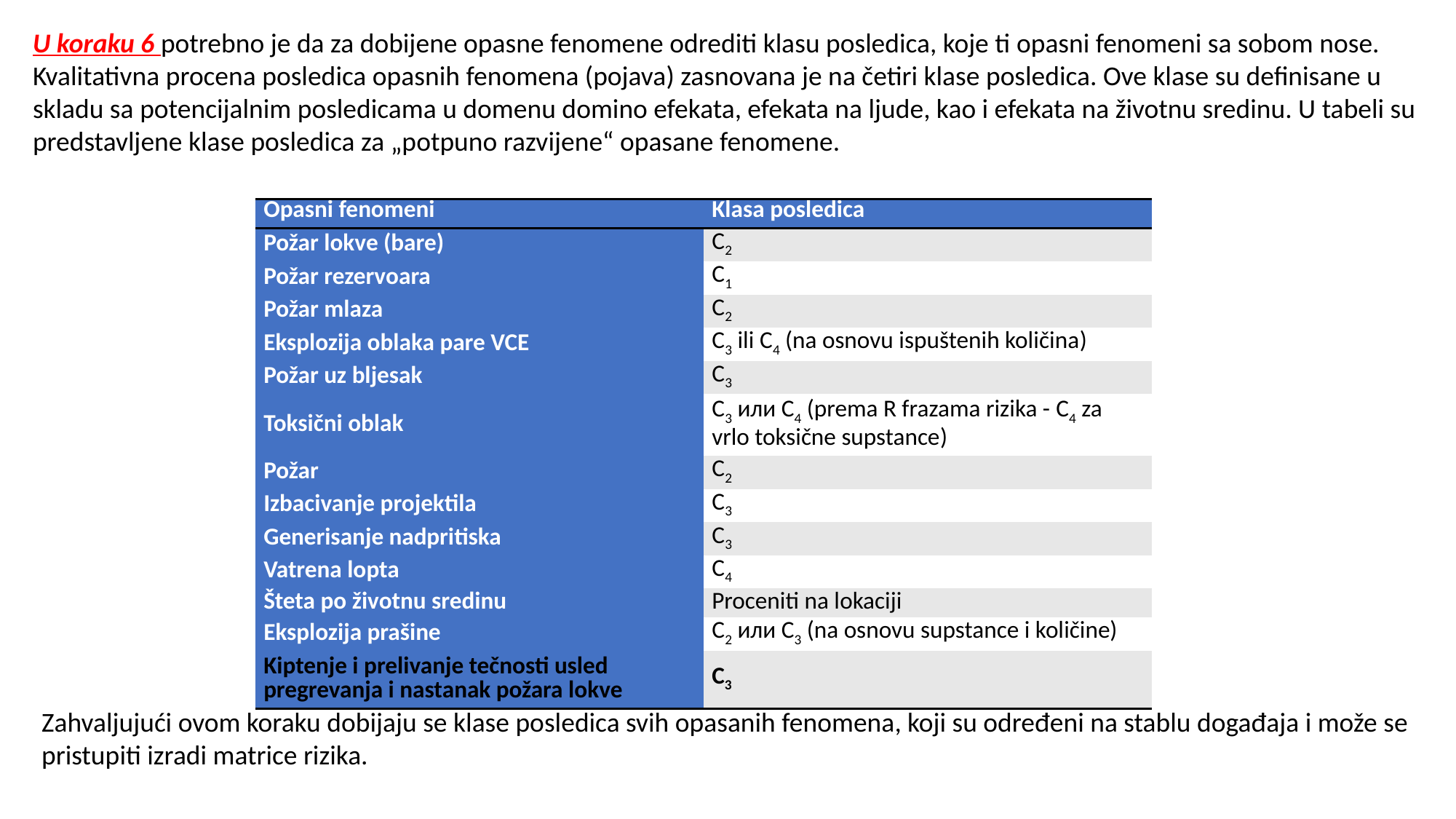

U koraku 6 potrebno je da za dobijene opasne fenomene odrediti klasu posledica, koje ti opasni fenomeni sa sobom nose. Kvalitativna procena posledica opasnih fenomena (pojava) zasnovana je na četiri klase posledica. Ove klase su definisane u skladu sa potencijalnim posledicama u domenu domino efekata, efekata na ljude, kao i efekata na životnu sredinu. U tabeli su predstavljene klase posledica za „potpuno razvijene“ opasane fenomene.
| Opasni fenomeni | Klasa posledica |
| --- | --- |
| Požar lokve (bare) | C2 |
| Požar rezervoara | C1 |
| Požar mlaza | C2 |
| Eksplozija oblaka pare VCE | C3 ili C4 (na osnovu ispuštenih količina) |
| Požar uz bljesak | C3 |
| Toksični oblak | C3 или C4 (prema R frazama rizika - C4 za vrlo toksične supstance) |
| Požar | C2 |
| Izbacivanje projektila | C3 |
| Generisanje nadpritiska | C3 |
| Vatrena lopta | C4 |
| Šteta po životnu sredinu | Proceniti na lokaciji |
| Eksplozija prašine | C2 или C3 (na osnovu supstance i količine) |
| Kiptenje i prelivanje tečnosti usled pregrevanja i nastanak požara lokve | C3 |
Zahvaljujući ovom koraku dobijaju se klase posledica svih opasanih fenomena, koji su određeni na stablu događaja i može se pristupiti izradi matrice rizika.